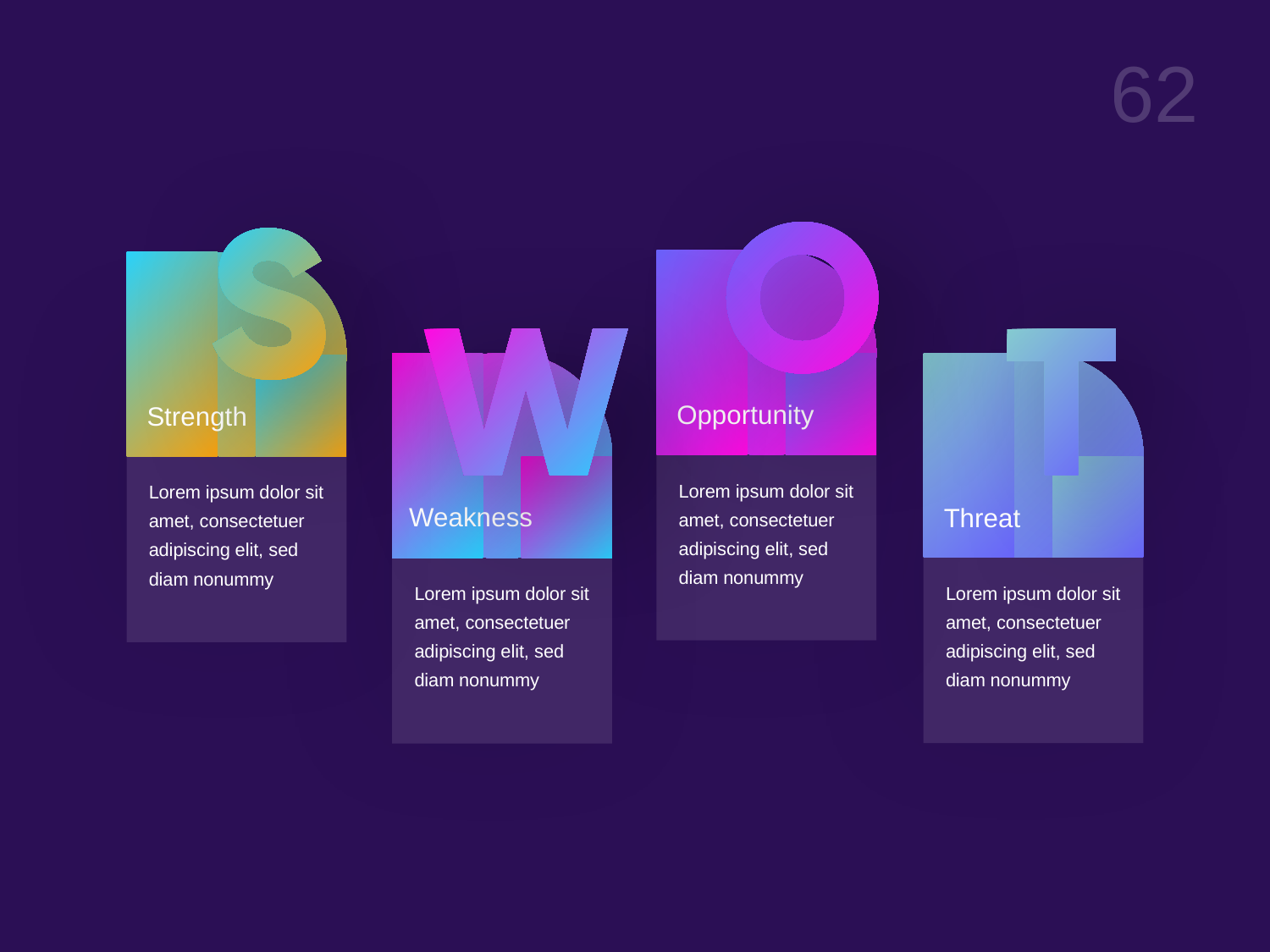

Opportunity
Strength
Lorem ipsum dolor sit amet, consectetuer adipiscing elit, sed diam nonummy
Lorem ipsum dolor sit amet, consectetuer adipiscing elit, sed diam nonummy
Weakness
Threat
Lorem ipsum dolor sit amet, consectetuer adipiscing elit, sed diam nonummy
Lorem ipsum dolor sit amet, consectetuer adipiscing elit, sed diam nonummy